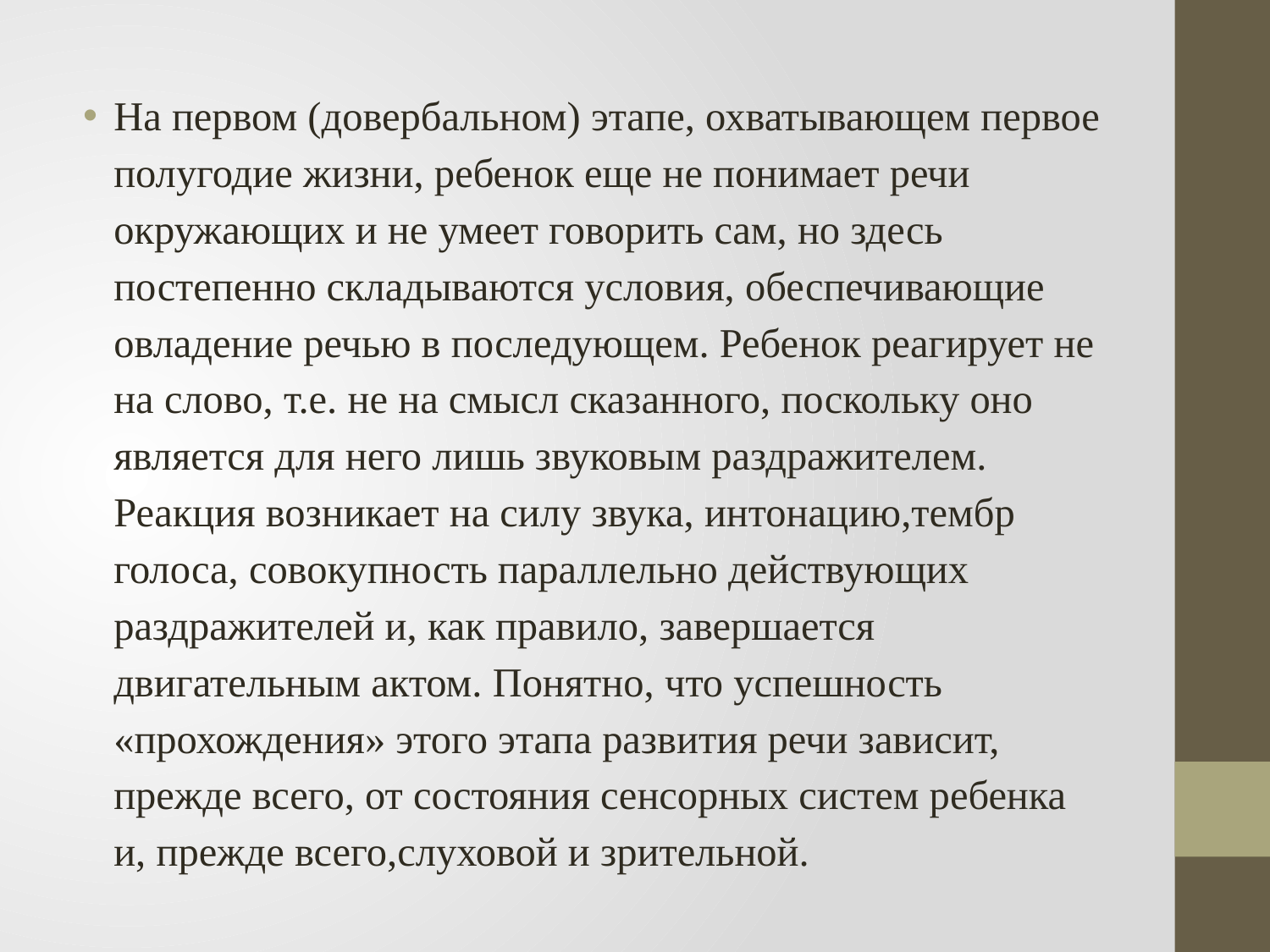

На первом (довербальном) этапе, охватывающем первое полугодие жизни, ребенок еще не понимает речи окружающих и не умеет говорить сам, но здесь постепенно складываются условия, обеспечивающие овладение речью в последующем. Ребенок реагирует не на слово, т.е. не на смысл сказанного, поскольку оно является для него лишь звуковым раздражителем. Реакция возникает на силу звука, интонацию,тембр голоса, совокупность параллельно действующих раздражителей и, как правило, завершается двигательным актом. Понятно, что успешность «прохождения» этого этапа развития речи зависит, прежде всего, от состояния сенсорных систем ребенка и, прежде всего,слуховой и зрительной.